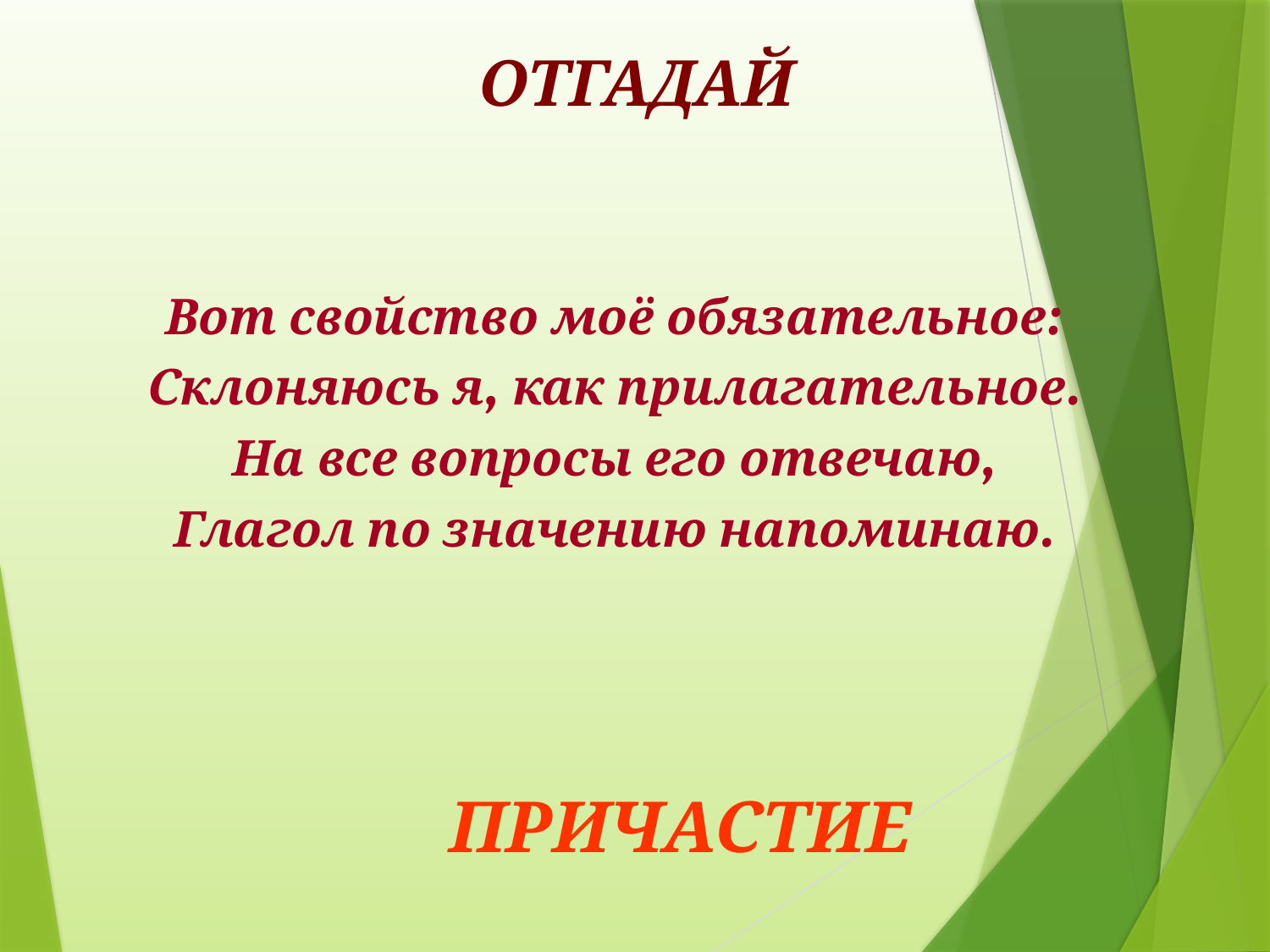

# ОТГАДАЙ
Вот свойство моё обязательное:
Склоняюсь я, как прилагательное.
На все вопросы его отвечаю,
Глагол по значению напоминаю.

ПРИЧАСТИЕ